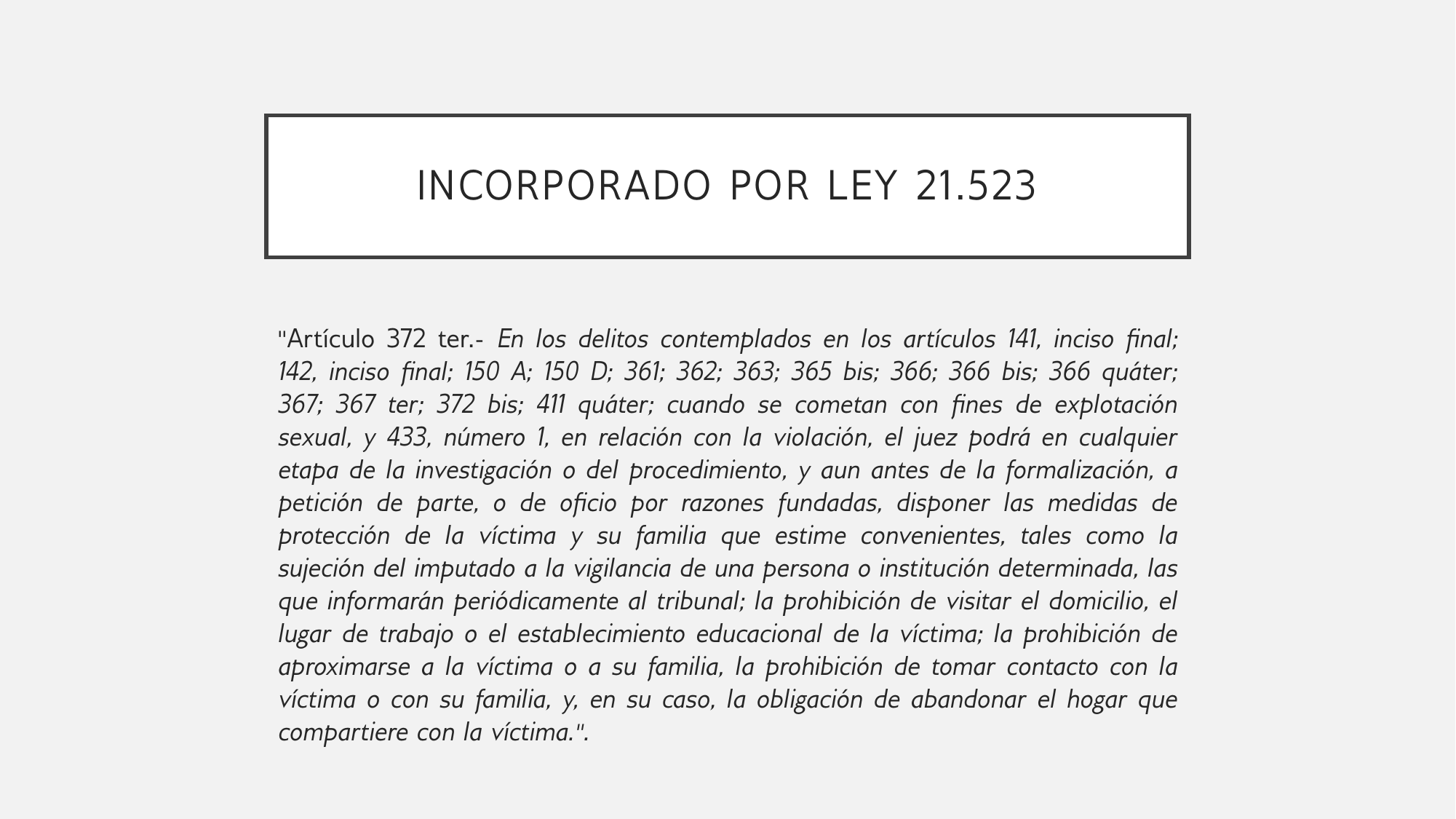

# INCORPORADO POR LEY 21.523
"Artículo 372 ter.- En los delitos contemplados en los artículos 141, inciso final; 142, inciso final; 150 A; 150 D; 361; 362; 363; 365 bis; 366; 366 bis; 366 quáter; 367; 367 ter; 372 bis; 411 quáter; cuando se cometan con fines de explotación sexual, y 433, número 1, en relación con la violación, el juez podrá en cualquier etapa de la investigación o del procedimiento, y aun antes de la formalización, a petición de parte, o de oficio por razones fundadas, disponer las medidas de protección de la víctima y su familia que estime convenientes, tales como la sujeción del imputado a la vigilancia de una persona o institución determinada, las que informarán periódicamente al tribunal; la prohibición de visitar el domicilio, el lugar de trabajo o el establecimiento educacional de la víctima; la prohibición de aproximarse a la víctima o a su familia, la prohibición de tomar contacto con la víctima o con su familia, y, en su caso, la obligación de abandonar el hogar que compartiere con la víctima.".